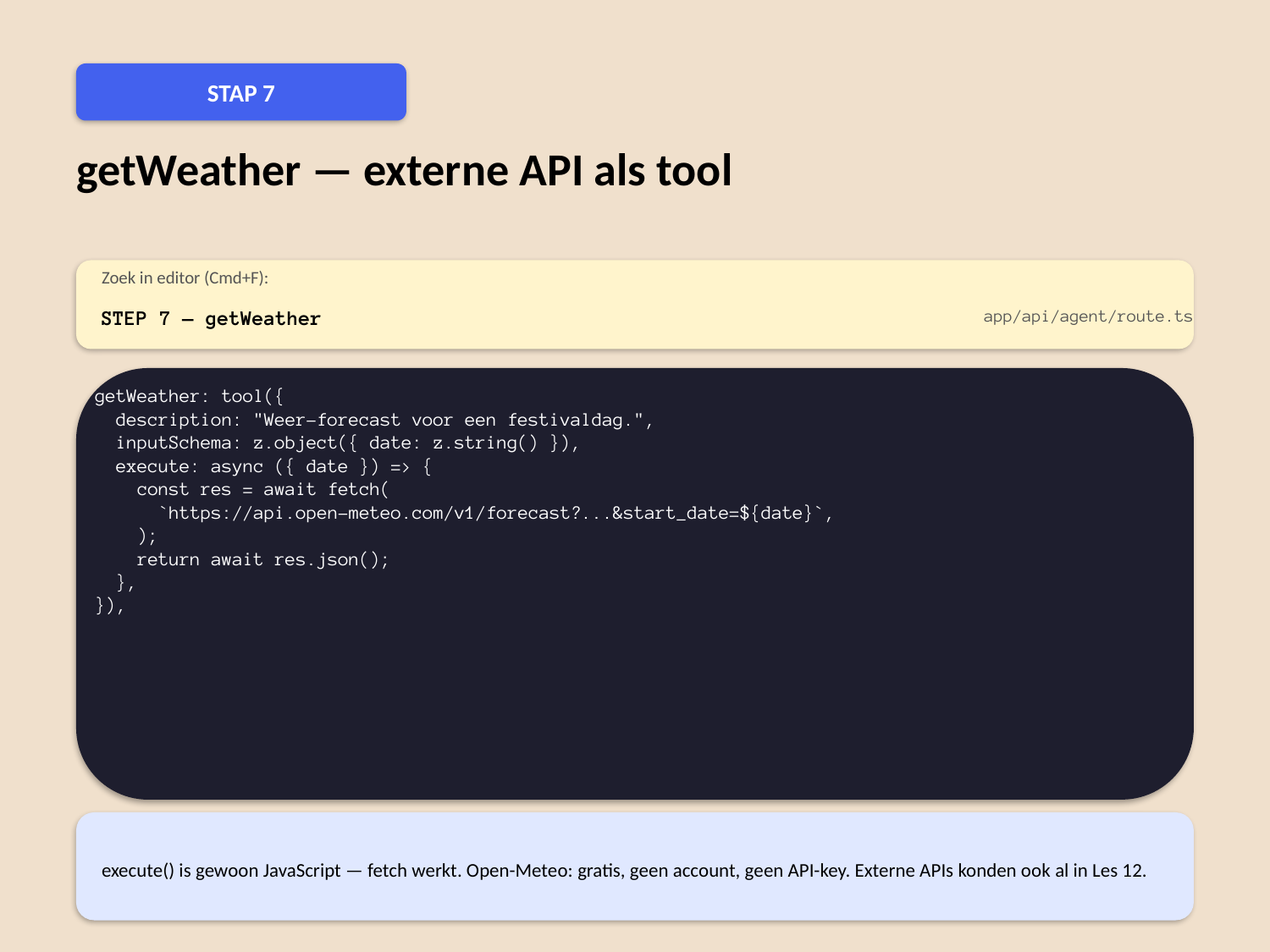

STAP 7
getWeather — externe API als tool

Zoek in editor (Cmd+F):
STEP 7 — getWeather
app/api/agent/route.ts

getWeather: tool({
  description: "Weer-forecast voor een festivaldag.",
  inputSchema: z.object({ date: z.string() }),
  execute: async ({ date }) => {
    const res = await fetch(
      `https://api.open-meteo.com/v1/forecast?...&start_date=${date}`,
    );
    return await res.json();
  },
}),

execute() is gewoon JavaScript — fetch werkt. Open-Meteo: gratis, geen account, geen API-key. Externe APIs konden ook al in Les 12.